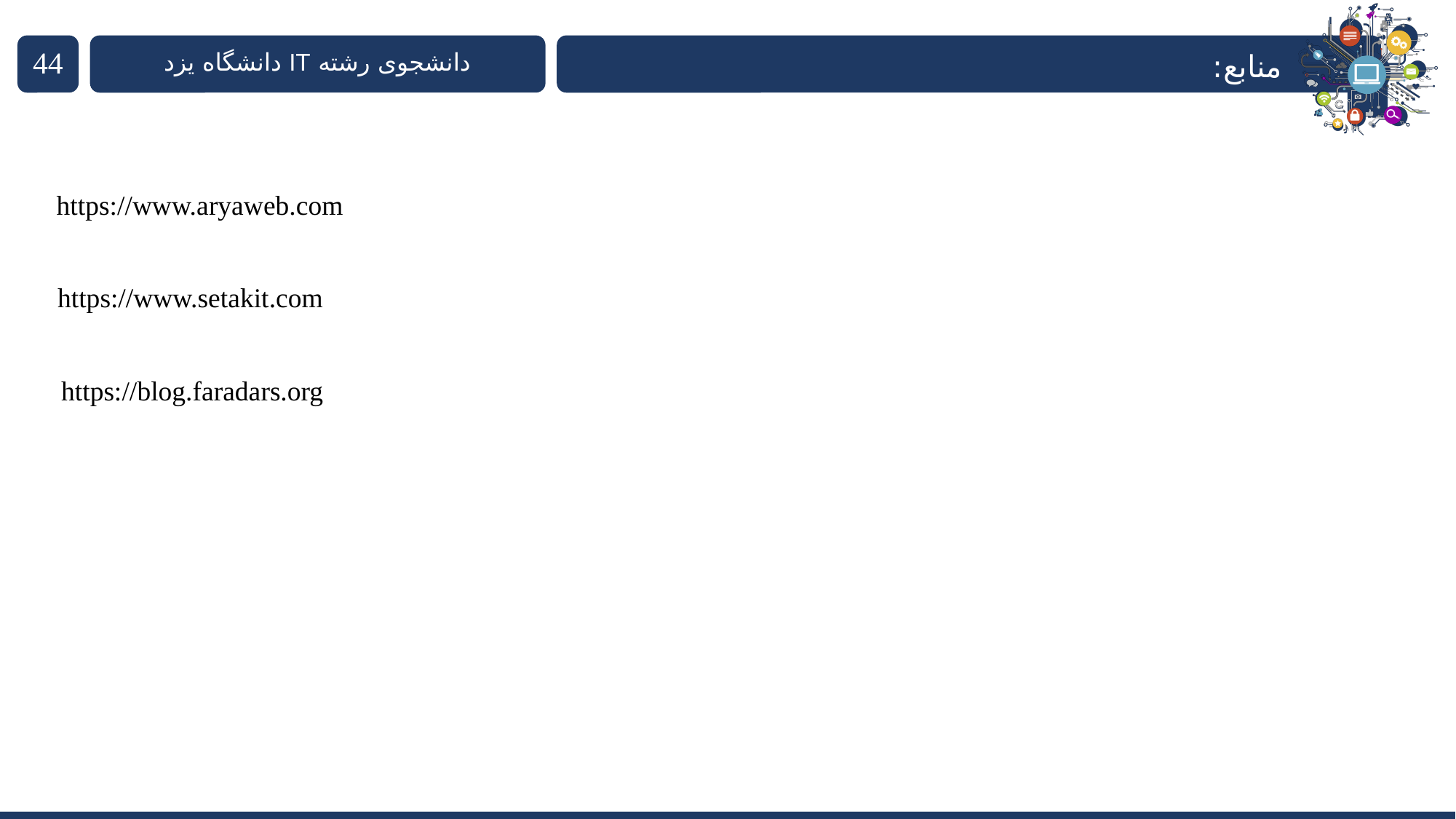

دانشجوی رشته IT دانشگاه یزد
منابع:
https://www.aryaweb.com
https://www.setakit.com
https://blog.faradars.org